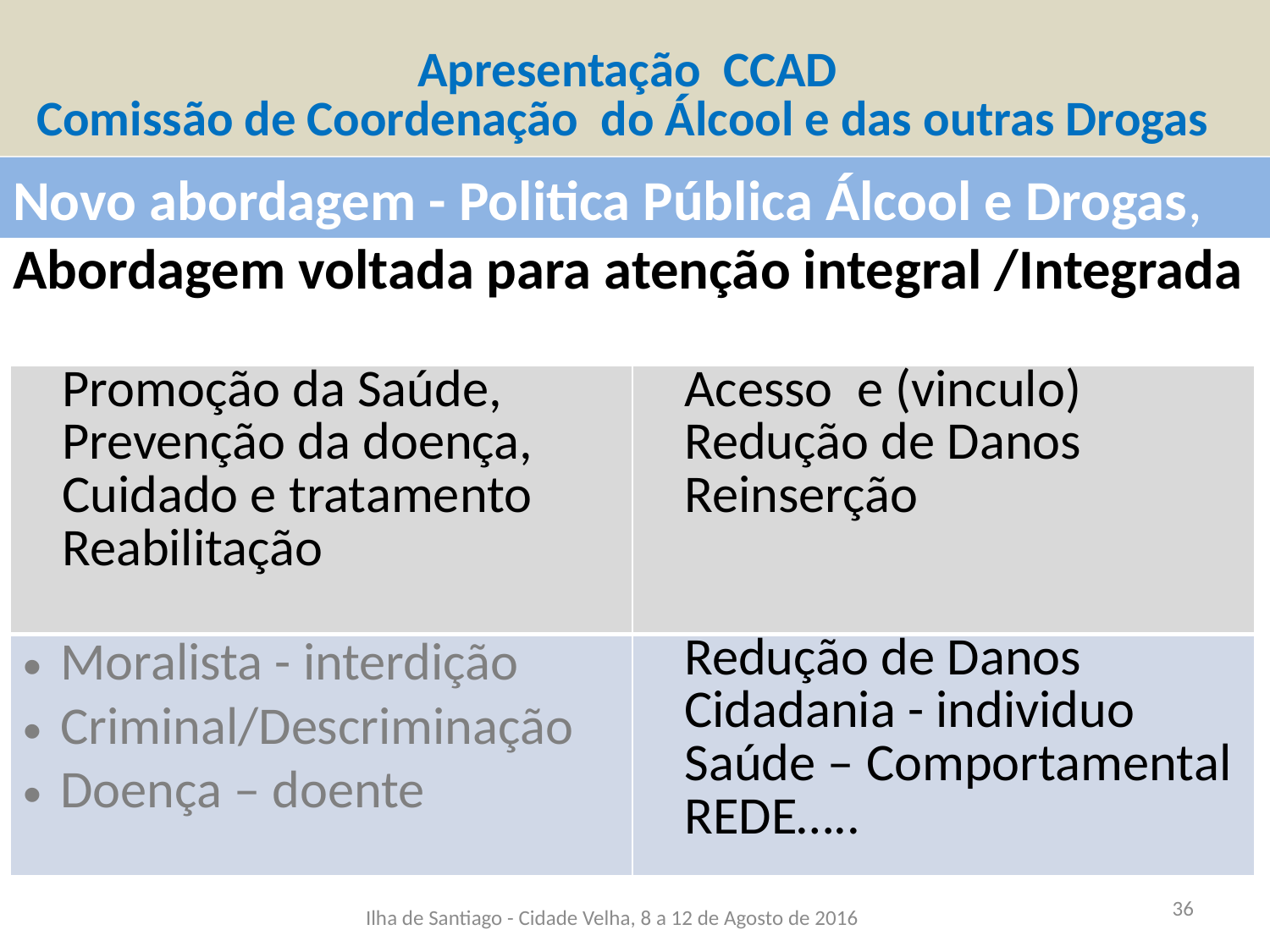

# Apresentação  CCAD Comissão de Coordenação  do Álcool e das outras Drogas
Novo abordagem - Politica Pública Álcool e Drogas,
Abordagem voltada para atenção integral /Integrada

| Promoção da Saúde, Prevenção da doença, Cuidado e tratamento Reabilitação | Acesso e (vinculo) Redução de Danos Reinserção |
| --- | --- |
| Moralista - interdição Criminal/Descriminação Doença – doente | Redução de Danos Cidadania - individuo Saúde – Comportamental REDE….. |
Ilha de Santiago - Cidade Velha, 8 a 12 de Agosto de 2016
36